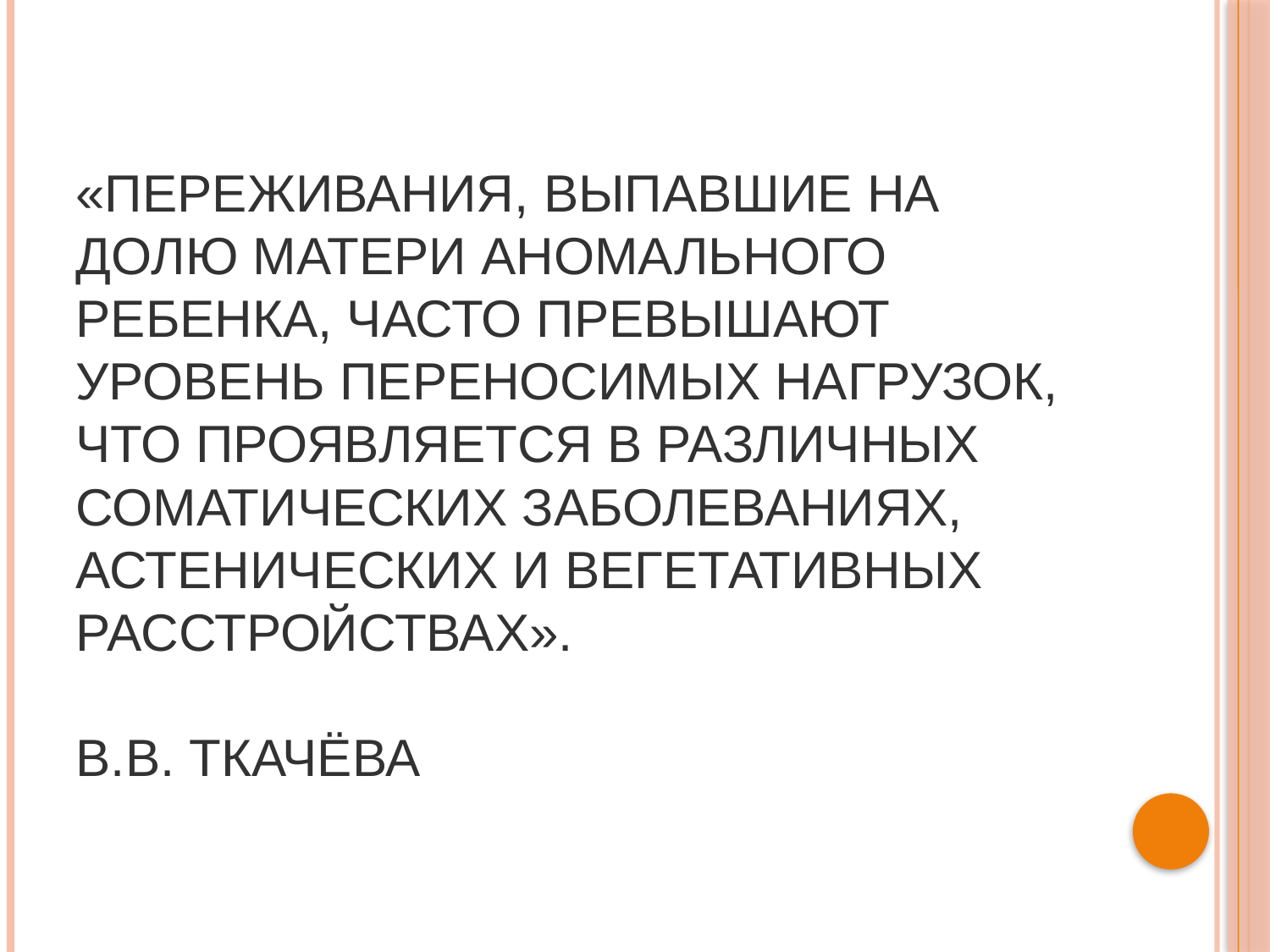

# «переживания, выпавшие на долю матери аномального ребенка, часто превышают уровень переносимых нагрузок, что проявляется в различных соматических заболеваниях, астенических и вегетативных расстройствах». В.В. Ткачёва